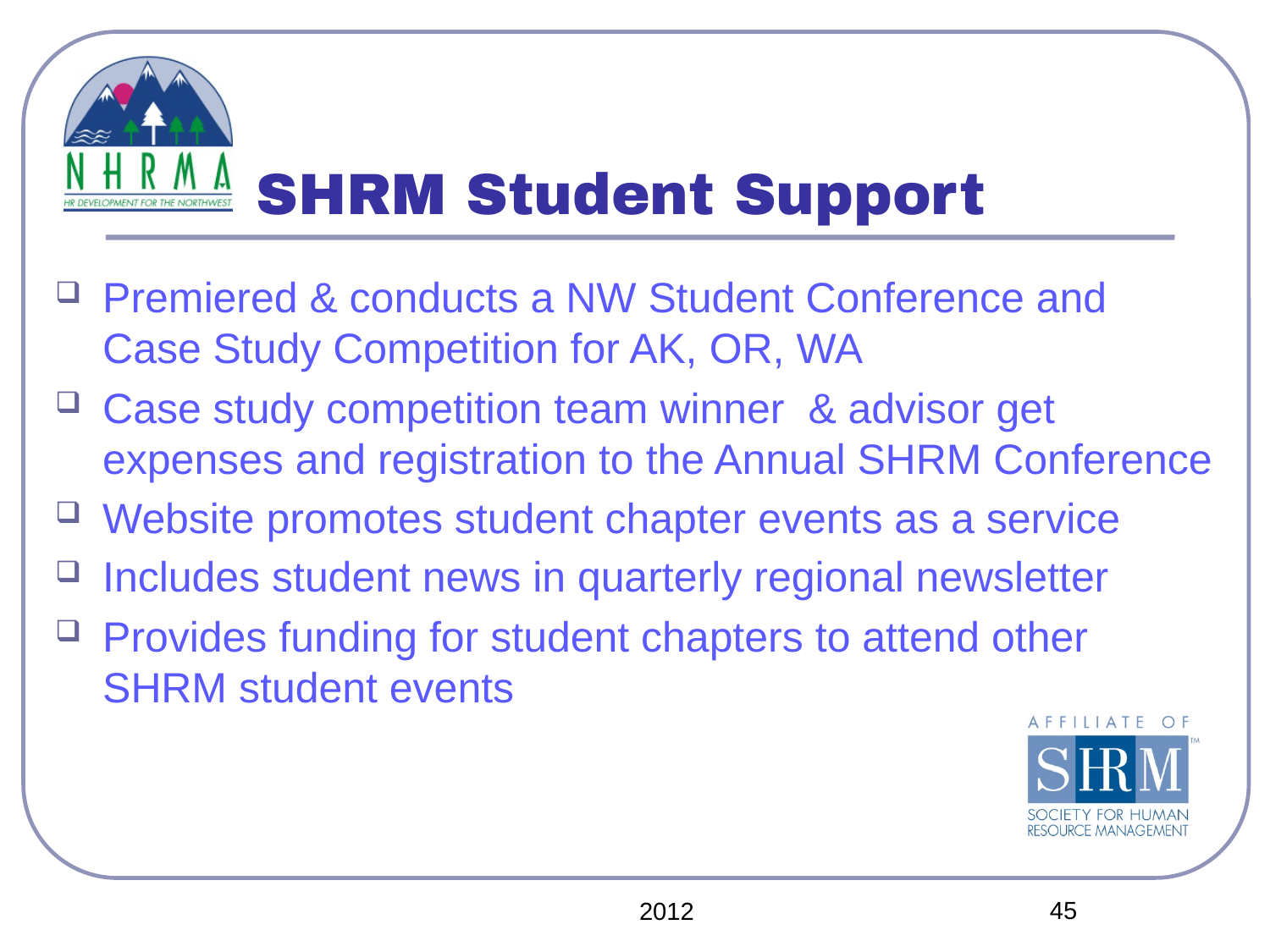

# SHRM Student Support
Premiered & conducts a NW Student Conference and Case Study Competition for AK, OR, WA
Case study competition team winner  & advisor get expenses and registration to the Annual SHRM Conference
Website promotes student chapter events as a service
Includes student news in quarterly regional newsletter
Provides funding for student chapters to attend other SHRM student events

45
2012